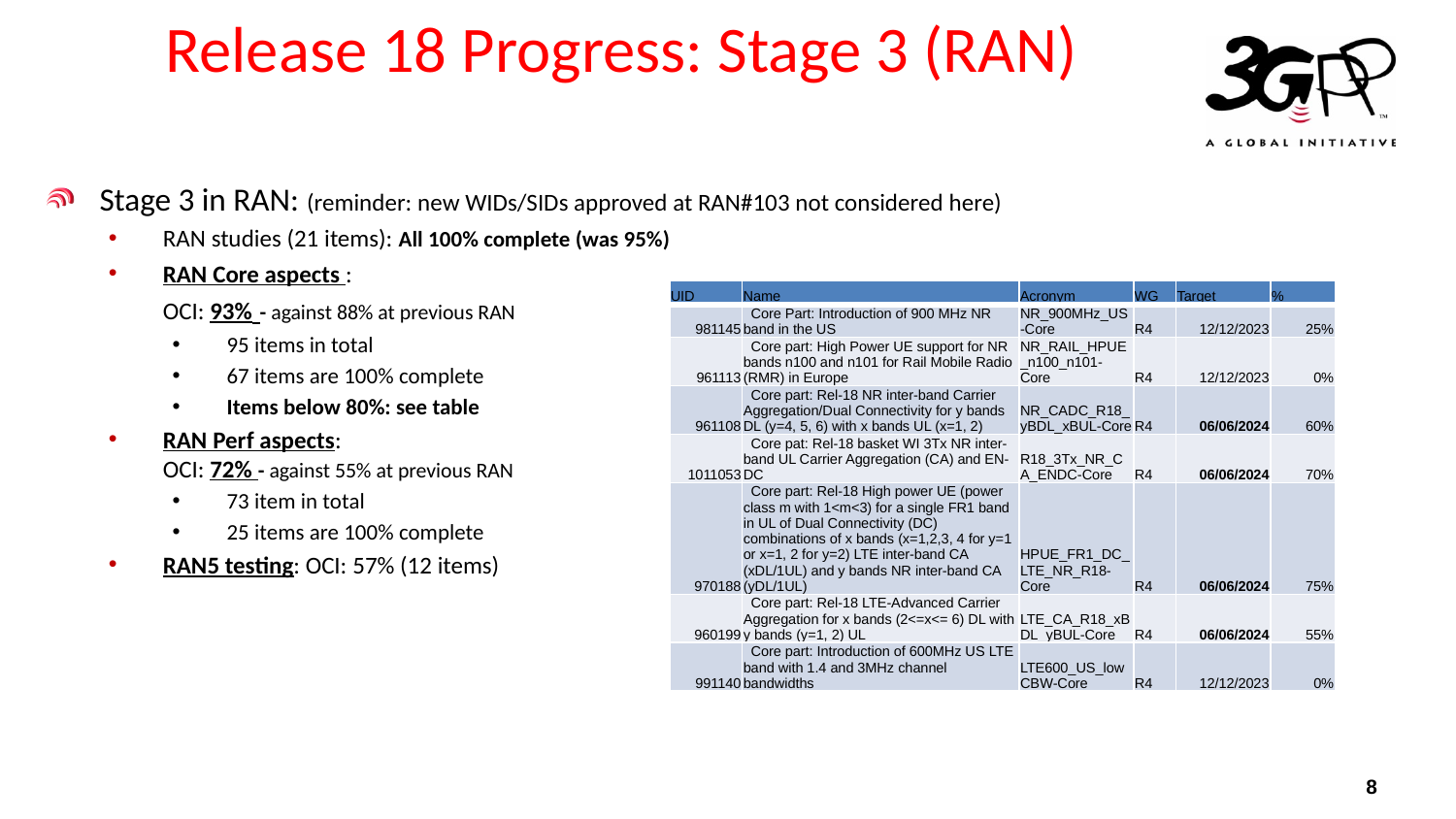

# Release 18 Progress: Stage 3 (RAN)
Stage 3 in RAN: (reminder: new WIDs/SIDs approved at RAN#103 not considered here)
RAN studies (21 items): All 100% complete (was 95%)
RAN Core aspects :
OCI: 93% - against 88% at previous RAN
95 items in total
67 items are 100% complete
Items below 80%: see table
RAN Perf aspects:
OCI: 72% - against 55% at previous RAN
73 item in total
25 items are 100% complete
RAN5 testing: OCI: 57% (12 items)

| UID | Name | Acronym | WG | Target | % |
| --- | --- | --- | --- | --- | --- |
| 981145 | Core Part: Introduction of 900 MHz NR band in the US | NR\_900MHz\_US-Core | R4 | 12/12/2023 | 25% |
| 961113 | Core part: High Power UE support for NR bands n100 and n101 for Rail Mobile Radio (RMR) in Europe | NR\_RAIL\_HPUE\_n100\_n101-Core | R4 | 12/12/2023 | 0% |
| 961108 | Core part: Rel-18 NR inter-band Carrier Aggregation/Dual Connectivity for y bands DL (y=4, 5, 6) with x bands UL (x=1, 2) | NR\_CADC\_R18\_yBDL\_xBUL-Core | R4 | 06/06/2024 | 60% |
| 1011053 | Core pat: Rel-18 basket WI 3Tx NR inter-band UL Carrier Aggregation (CA) and EN-DC | R18\_3Tx\_NR\_CA\_ENDC-Core | R4 | 06/06/2024 | 70% |
| 970188 | Core part: Rel-18 High power UE (power class m with 1<m<3) for a single FR1 band in UL of Dual Connectivity (DC) combinations of x bands (x=1,2,3, 4 for y=1 or x=1, 2 for y=2) LTE inter-band CA (xDL/1UL) and y bands NR inter-band CA (yDL/1UL) | HPUE\_FR1\_DC\_LTE\_NR\_R18-Core | R4 | 06/06/2024 | 75% |
| 960199 | Core part: Rel-18 LTE-Advanced Carrier Aggregation for x bands (2<=x<= 6) DL with y bands (y=1, 2) UL | LTE\_CA\_R18\_xBDL\_yBUL-Core | R4 | 06/06/2024 | 55% |
| 991140 | Core part: Introduction of 600MHz US LTE band with 1.4 and 3MHz channel bandwidths | LTE600\_US\_lowCBW-Core | R4 | 12/12/2023 | 0% |